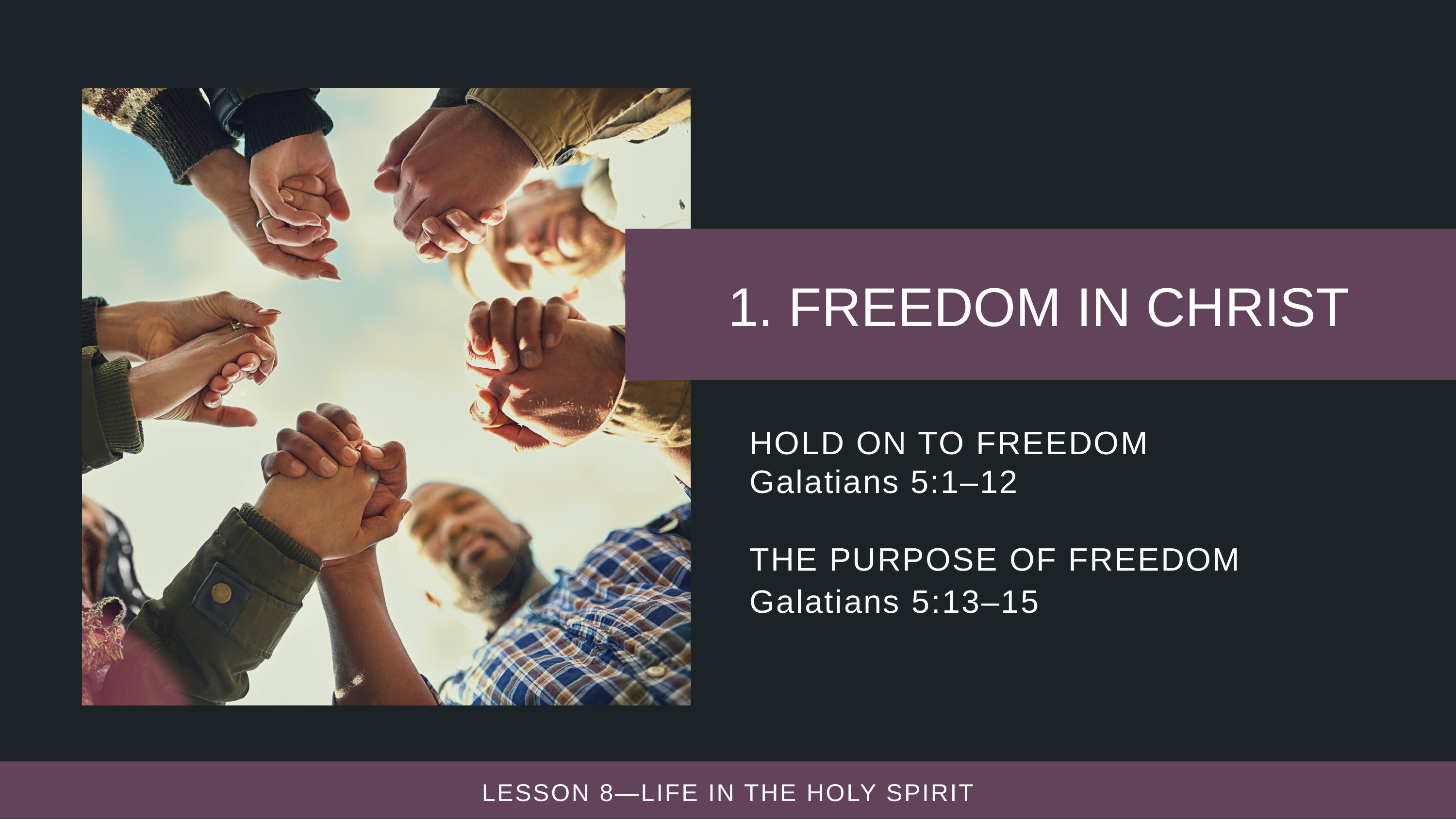

HOLD ON TO FREEDOM
Galatians 5:1–12

THE PURPOSE OF FREEDOM
Galatians 5:13–15